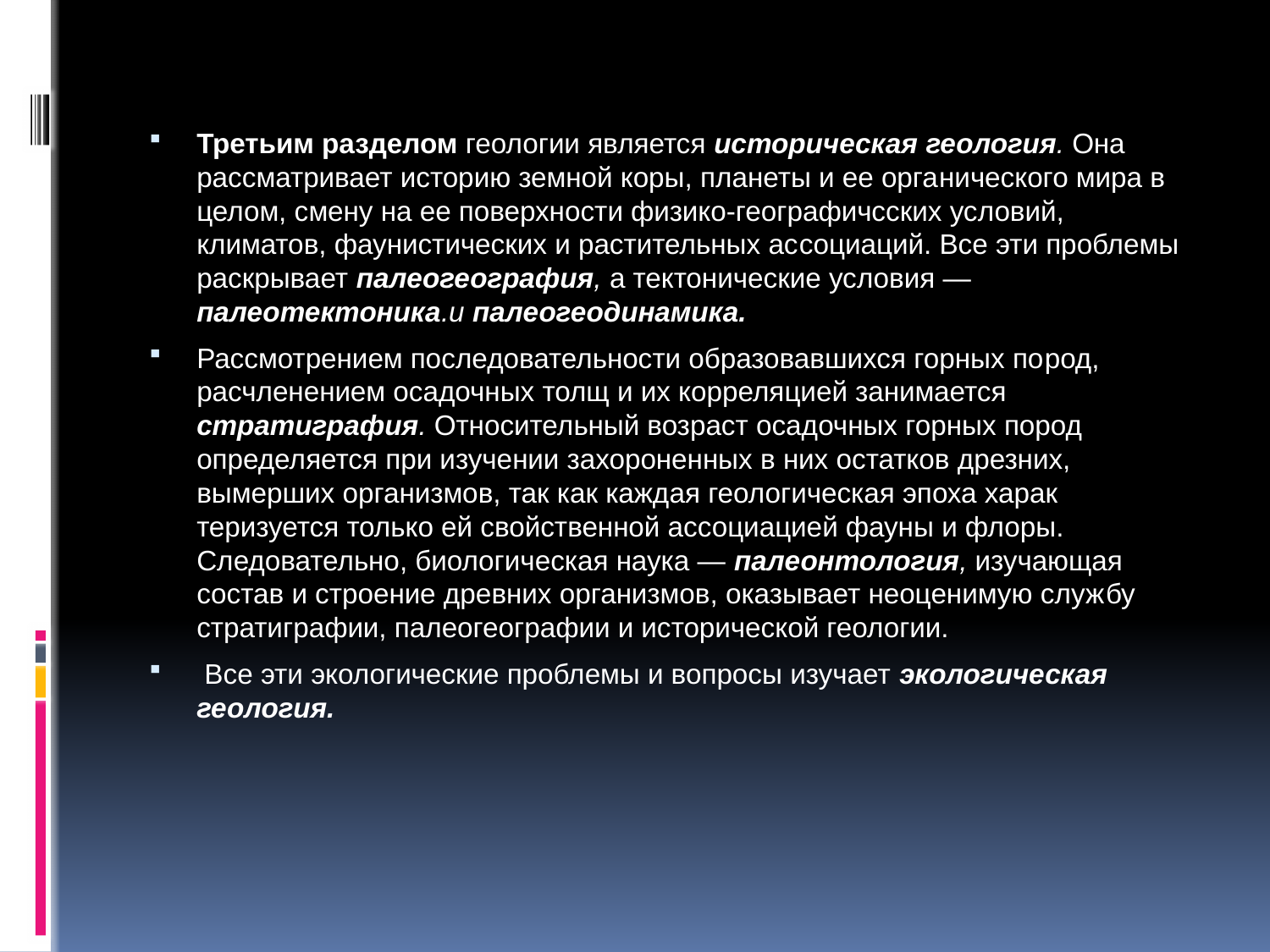

Третьим разделом геологии является историческая гео­логия. Она рассматривает историю земной коры, планеты и ее орга­нического мира в целом, смену на ее поверхности физико-географичсских условий, климатов, фаунистических и растительных ас­социаций. Все эти проблемы раскрывает палеогеография, а тектони­ческие условия — палеотектоника.и палеогеодинамика.
Рассмотрением последовательности образовавшихся горных по­род, расчленением осадочных толщ и их корреляцией занимается стратиграфия. Относительный возраст осадочных горных пород определяется при изучении захороненных в них остатков дрезних, вымерших организмов, так как каждая геологическая эпоха харак­теризуется только ей свойственной ассоциацией фауны и флоры. Следовательно, биологическая наука — палеонтология, изучающая состав и строение древних организмов, оказывает неоценимую служ­бу стратиграфии, палеогеографии и исторической геологии.
 Все эти экологические проблемы и вопросы изучает экологическая геология.